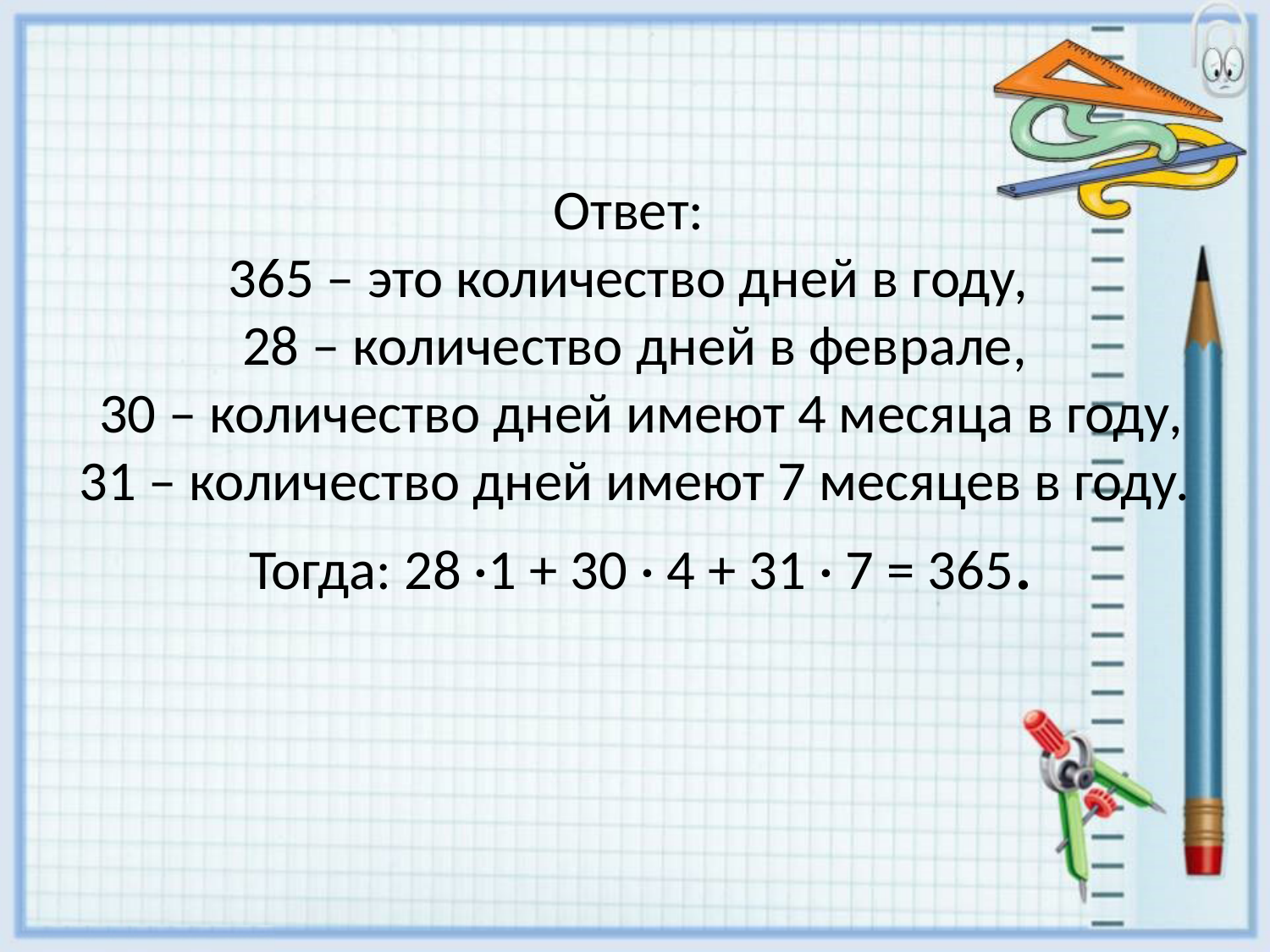

# Ответ: 365 – это количество дней в году, 28 – количество дней в феврале, 30 – количество дней имеют 4 месяца в году, 31 – количество дней имеют 7 месяцев в году. Тогда: 28 ·1 + 30 · 4 + 31 · 7 = 365.